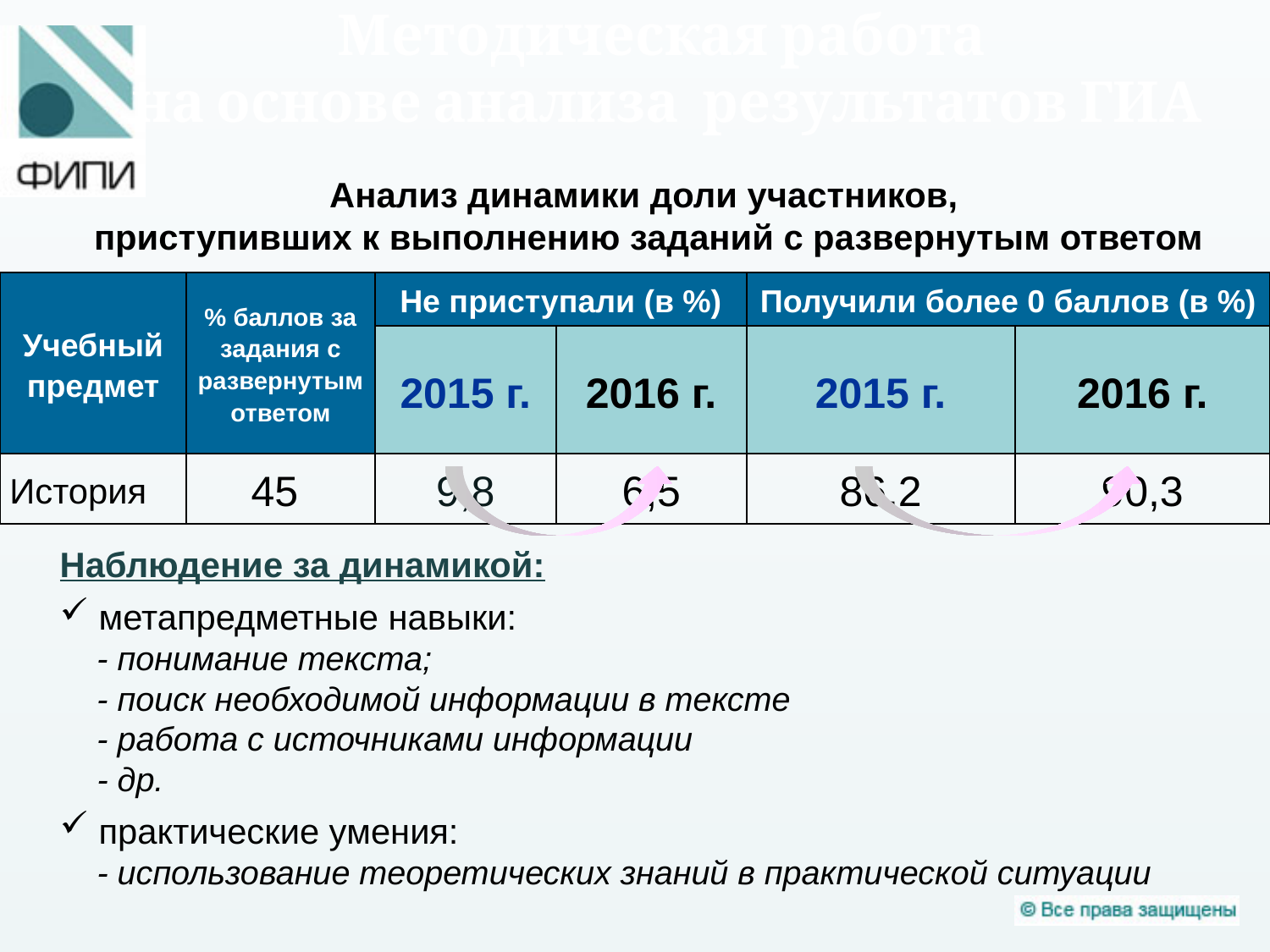

Методическая работа
на основе анализа  результатов ГИА
Анализ динамики доли участников,
приступивших к выполнению заданий с развернутым ответом

| Учебный предмет | % баллов за задания с развернутым ответом | Не приступали (в %) |  | Получили более 0 баллов (в %) |  |
| --- | --- | --- | --- | --- | --- |
|  |  | 2015 г. | 2016 г. | 2015 г. | 2016 г. |
| История | 45 | 9,8 | 6,5 | 86,2 | 90,3 |

Наблюдение за динамикой:
 метапредметные навыки:
    - понимание текста;
    - поиск необходимой информации в тексте
    - работа с источниками информации
    - др.
 практические умения:
    - использование теоретических знаний в практической ситуации